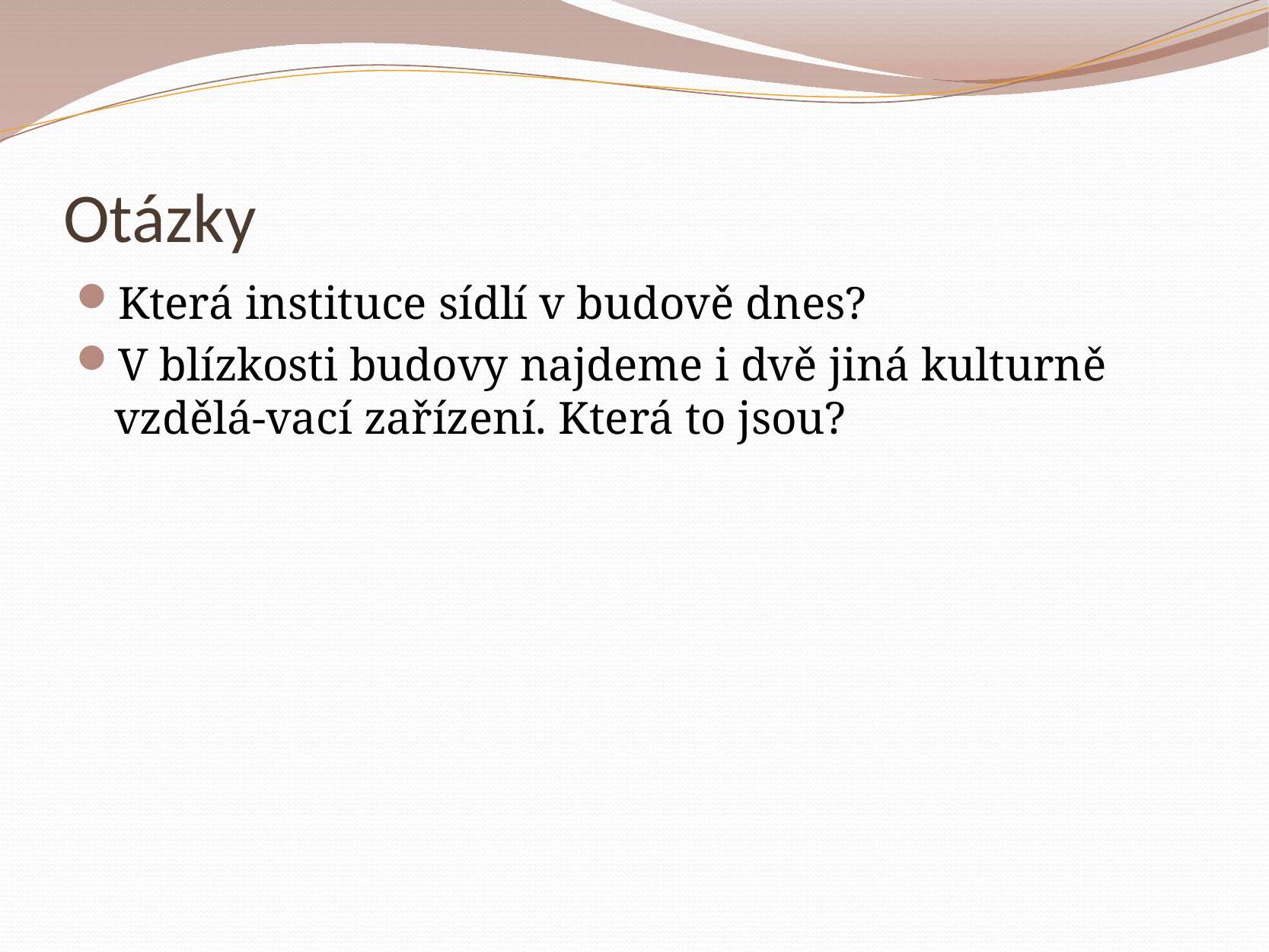

# Otázky
Která instituce sídlí v budově dnes?
V blízkosti budovy najdeme i dvě jiná kulturně  vzdělá-vací zařízení. Která to jsou?